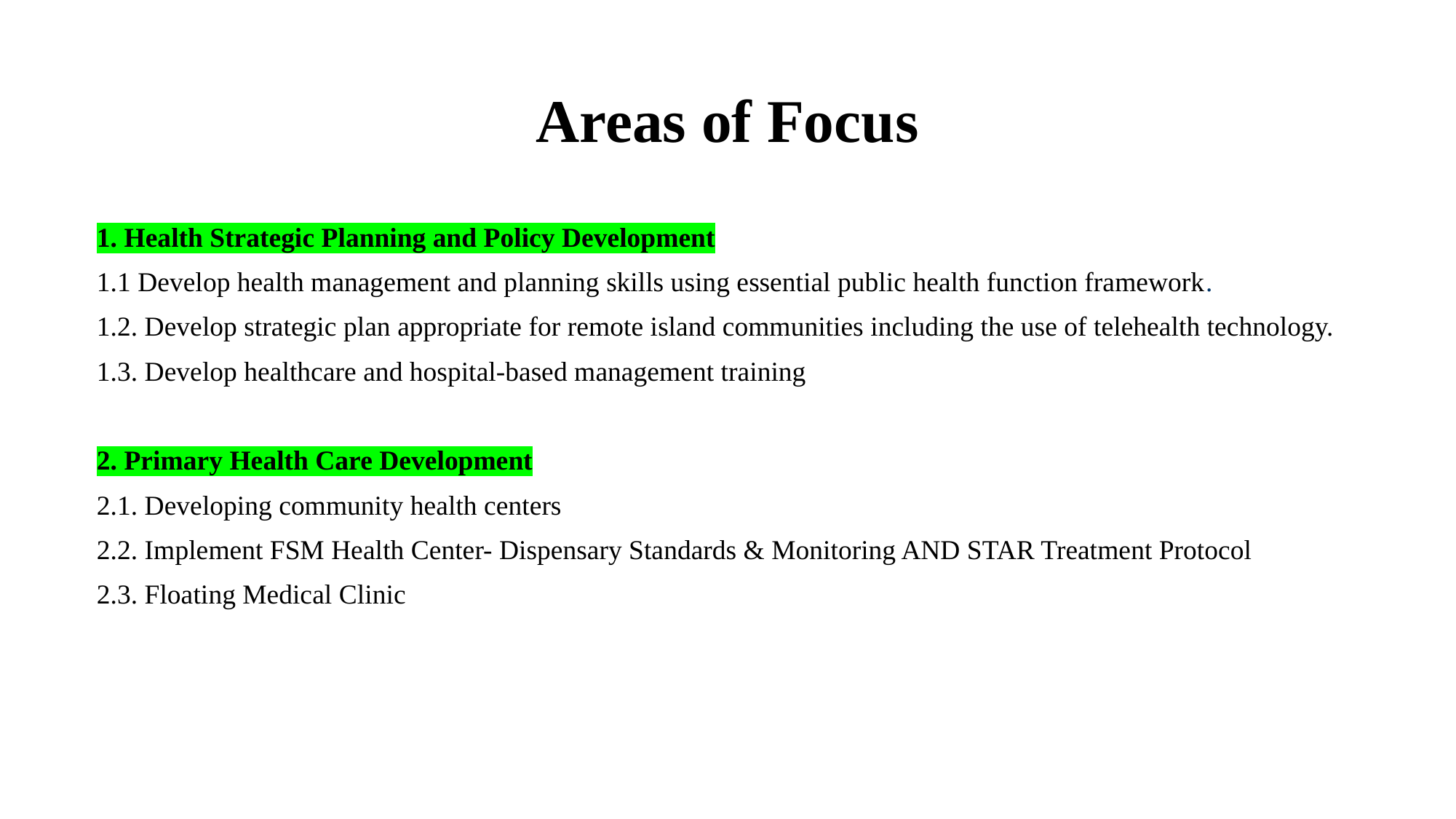

# Areas of Focus
1. Health Strategic Planning and Policy Development
1.1 Develop health management and planning skills using essential public health function framework.
1.2. Develop strategic plan appropriate for remote island communities including the use of telehealth technology.
1.3. Develop healthcare and hospital-based management training

2. Primary Health Care Development
2.1. Developing community health centers
2.2. Implement FSM Health Center- Dispensary Standards & Monitoring AND STAR Treatment Protocol
2.3. Floating Medical Clinic